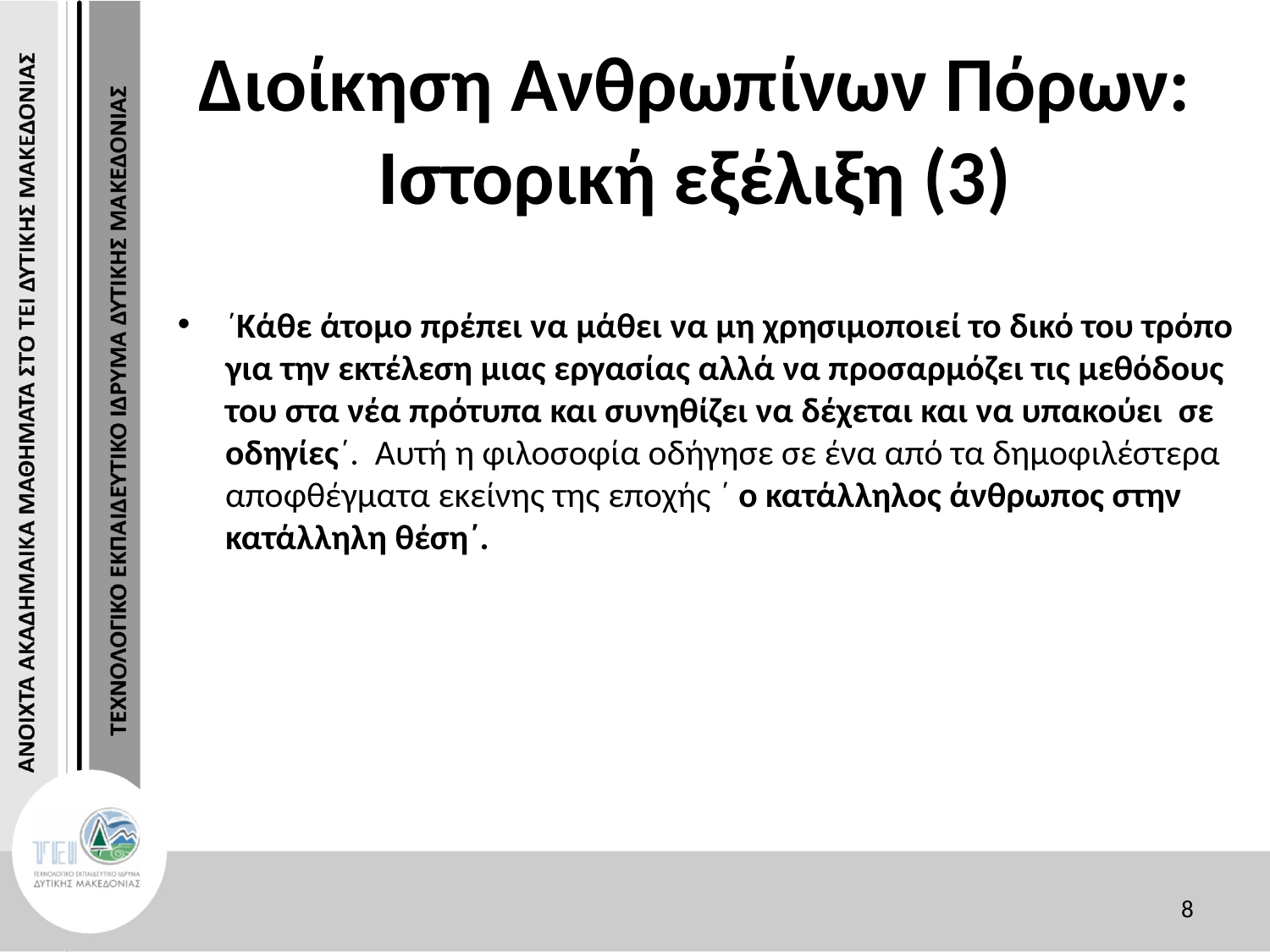

# Διοίκηση Ανθρωπίνων Πόρων: Ιστορική εξέλιξη (3)
΄Κάθε άτομο πρέπει να μάθει να μη χρησιμοποιεί το δικό του τρόπο για την εκτέλεση μιας εργασίας αλλά να προσαρμόζει τις μεθόδους του στα νέα πρότυπα και συνηθίζει να δέχεται και να υπακούει  σε οδηγίες΄.  Αυτή η φιλοσοφία οδήγησε σε ένα από τα δημοφιλέστερα αποφθέγματα εκείνης της εποχής ΄ ο κατάλληλος άνθρωπος στην κατάλληλη θέση΄.

8